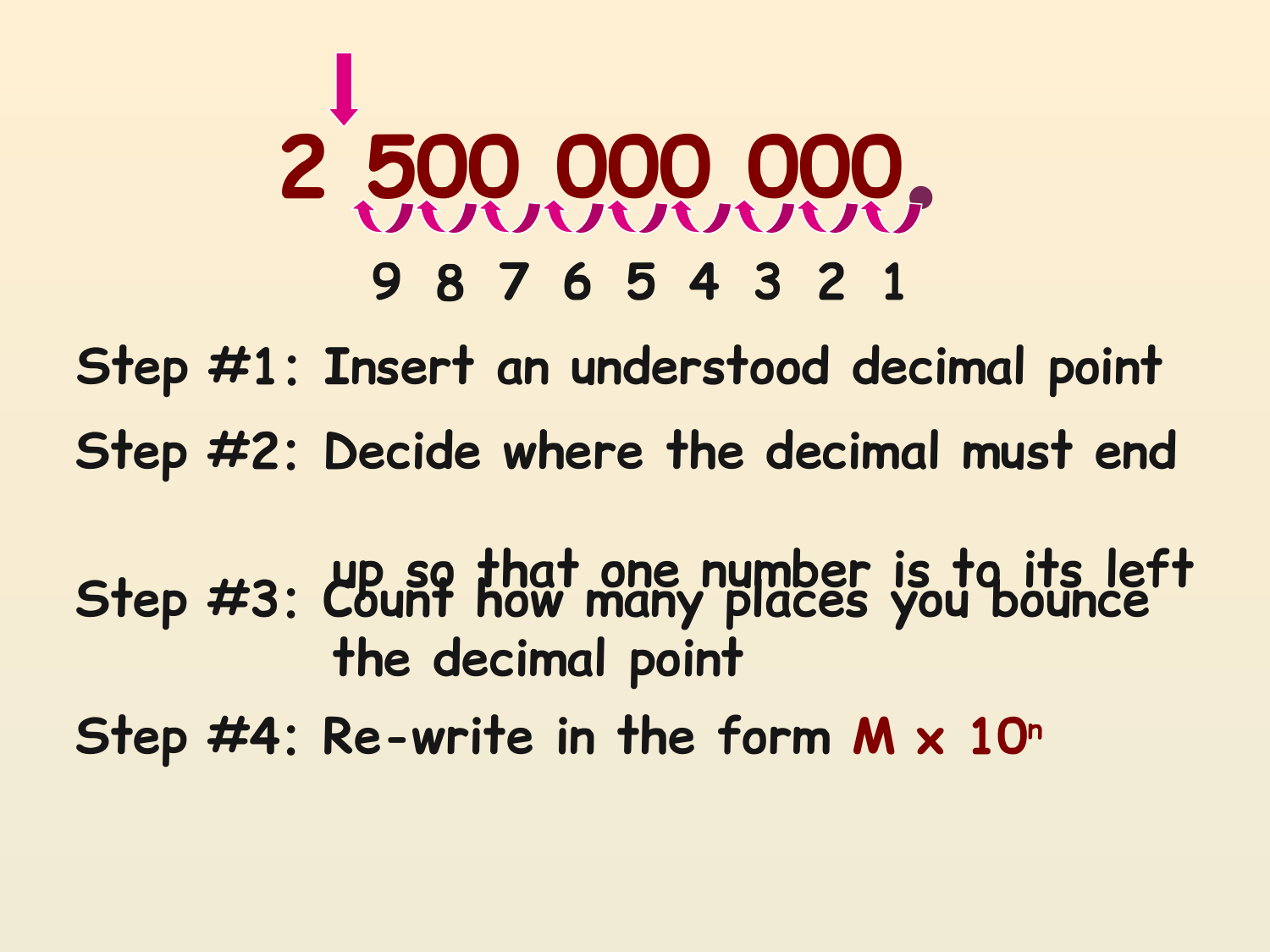

.
2 500 000 000

9
7
6
5
4
3
2
1
8
Step #1: Insert an understood decimal point
Step #2: Decide where the decimal must end
            up so that one number is to its left
Step #3: Count how many places you bounce
            the decimal point
Step #4: Re-write in the form M x 10n